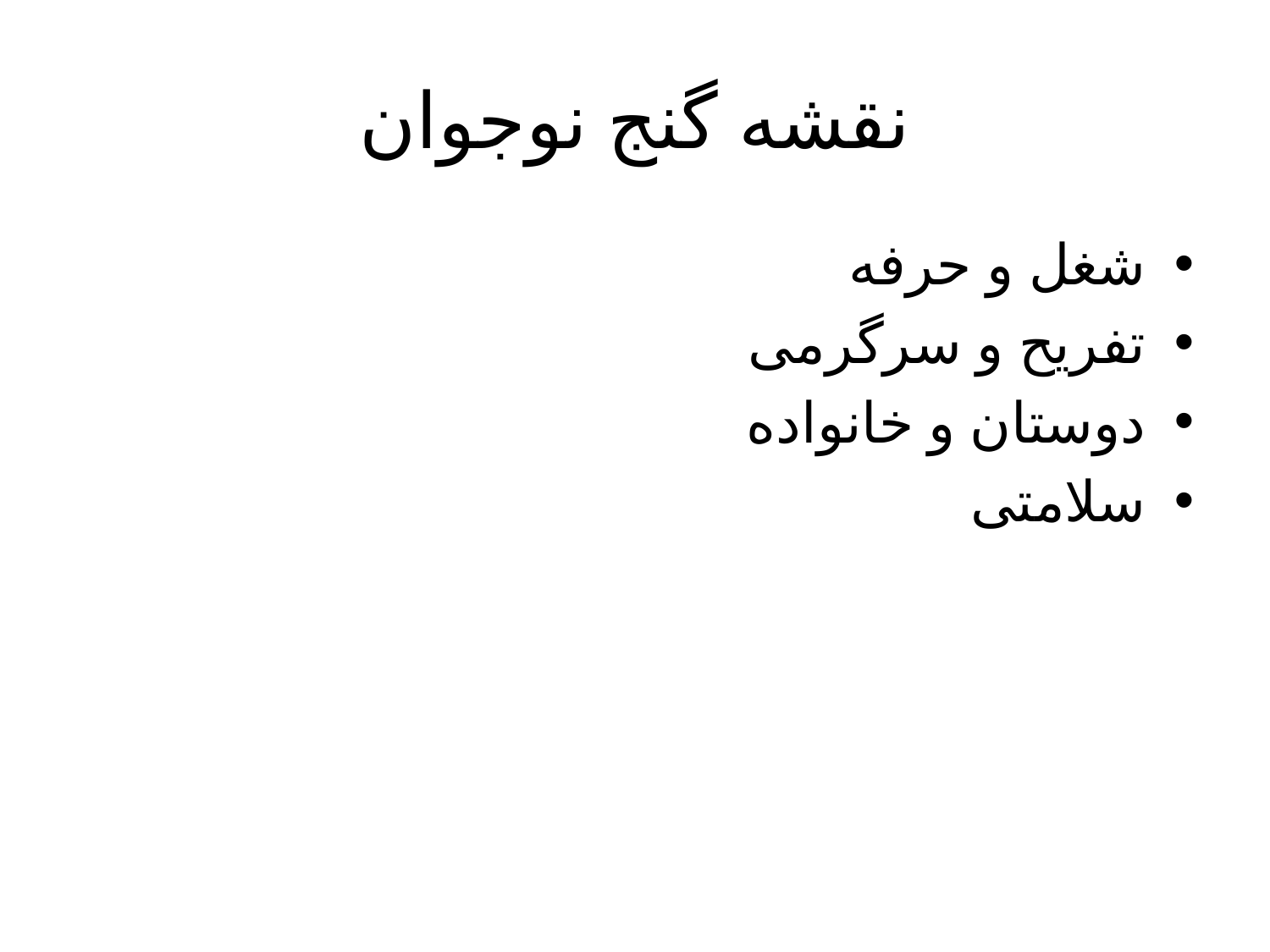

# نقشه گنج نوجوان
شغل و حرفه
تفریح و سرگرمی
دوستان و خانواده
سلامتی